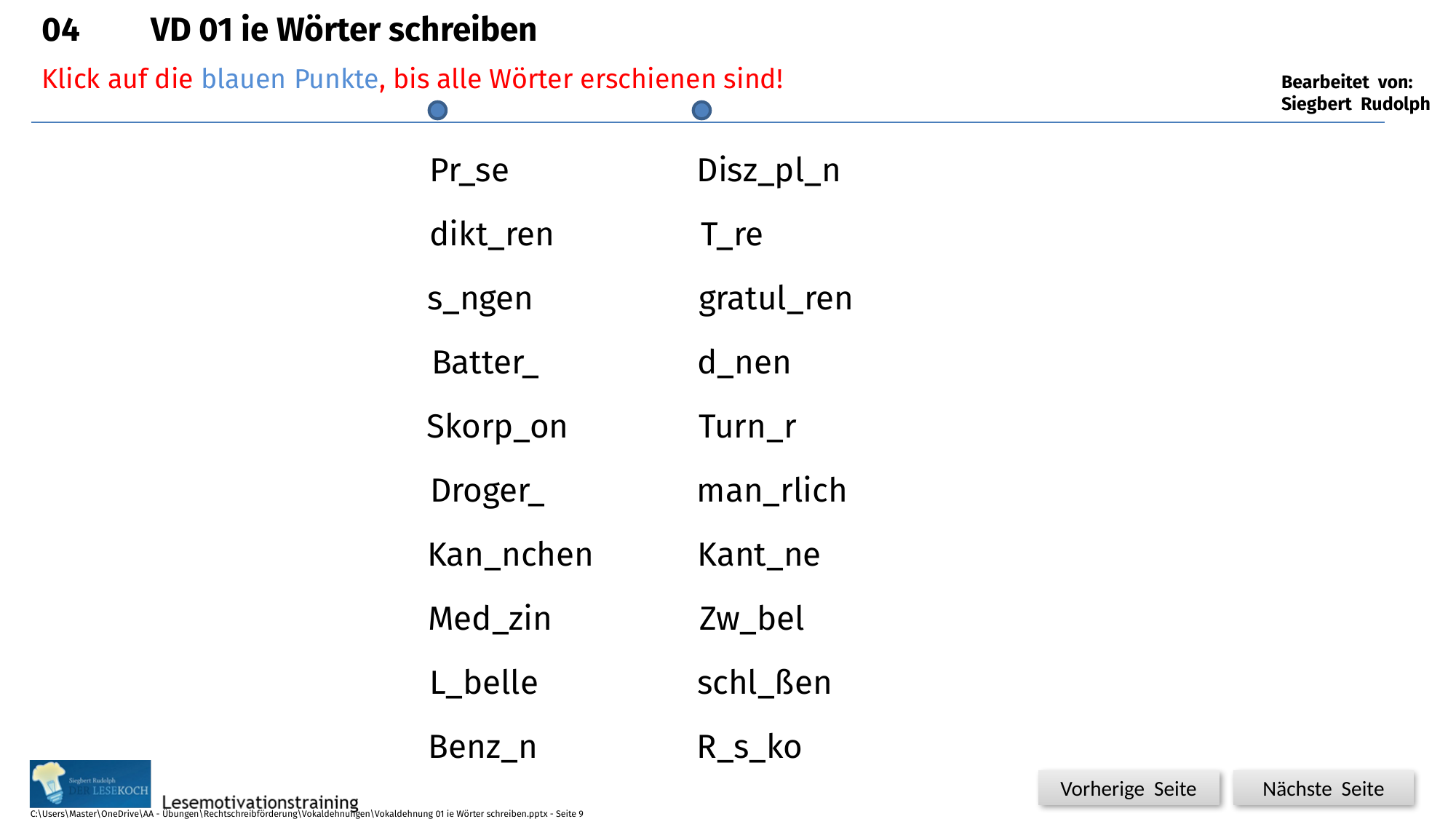

04	VD 01 ie Wörter schreiben
9
Klick auf die blauen Punkte, bis alle Wörter erschienen sind!

Pr_se
Disz_pl_n
dikt_ren
T_re
s_ngen
gratul_ren
Batter_
d_nen
Skorp_on
Turn_r
Droger_
man_rlich
Kan_nchen
Kant_ne
Med_zin
Zw_bel
L_belle
schl_ßen
Benz_n
R_s_ko
C:\Users\Master\OneDrive\AA - Übungen\Rechtschreibförderung\Vokaldehnungen\Vokaldehnung 01 ie Wörter schreiben.pptx - Seite 9